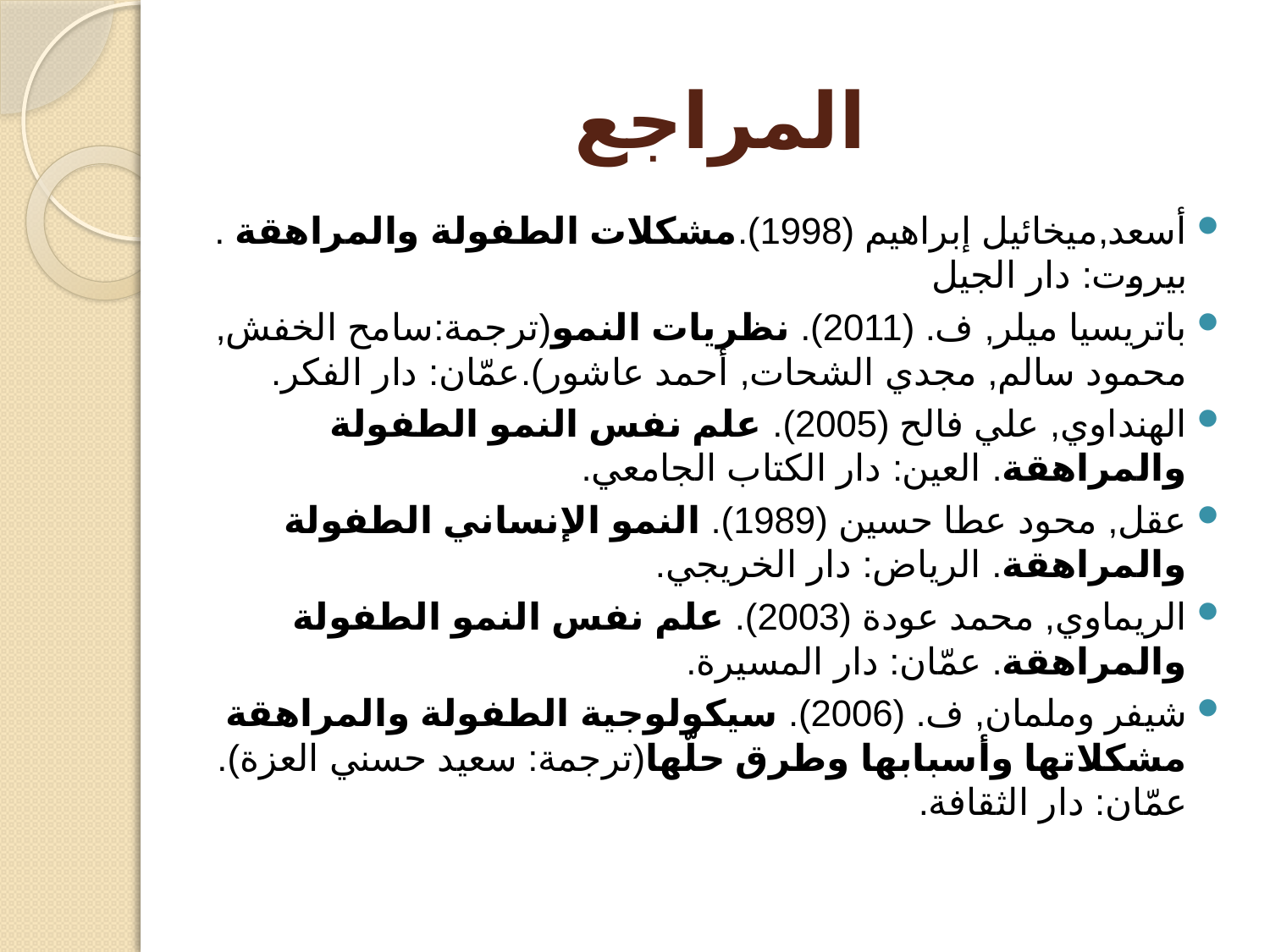

# المراجع
أسعد,ميخائيل إبراهيم (1998).مشكلات الطفولة والمراهقة . بيروت: دار الجيل
باتريسيا ميلر, ف. (2011). نظريات النمو(ترجمة:سامح الخفش, محمود سالم, مجدي الشحات, أحمد عاشور).عمّان: دار الفكر.
الهنداوي, علي فالح (2005). علم نفس النمو الطفولة والمراهقة. العين: دار الكتاب الجامعي.
عقل, محود عطا حسين (1989). النمو الإنساني الطفولة والمراهقة. الرياض: دار الخريجي.
الريماوي, محمد عودة (2003). علم نفس النمو الطفولة والمراهقة. عمّان: دار المسيرة.
شيفر وملمان, ف. (2006). سيكولوجية الطفولة والمراهقة مشكلاتها وأسبابها وطرق حلّها(ترجمة: سعيد حسني العزة). عمّان: دار الثقافة.